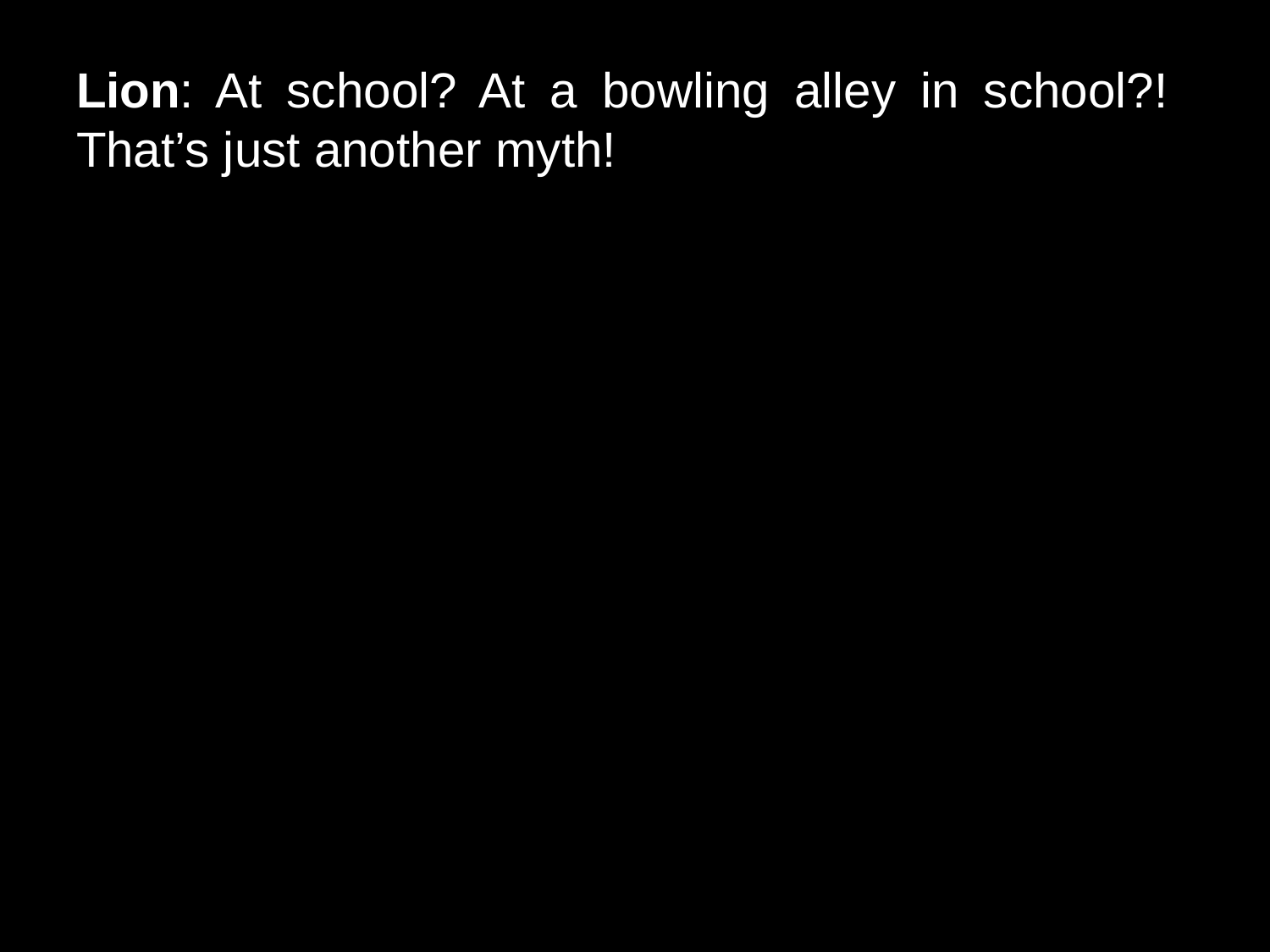

# Lion: At school? At a bowling alley in school?!  That’s just another myth!